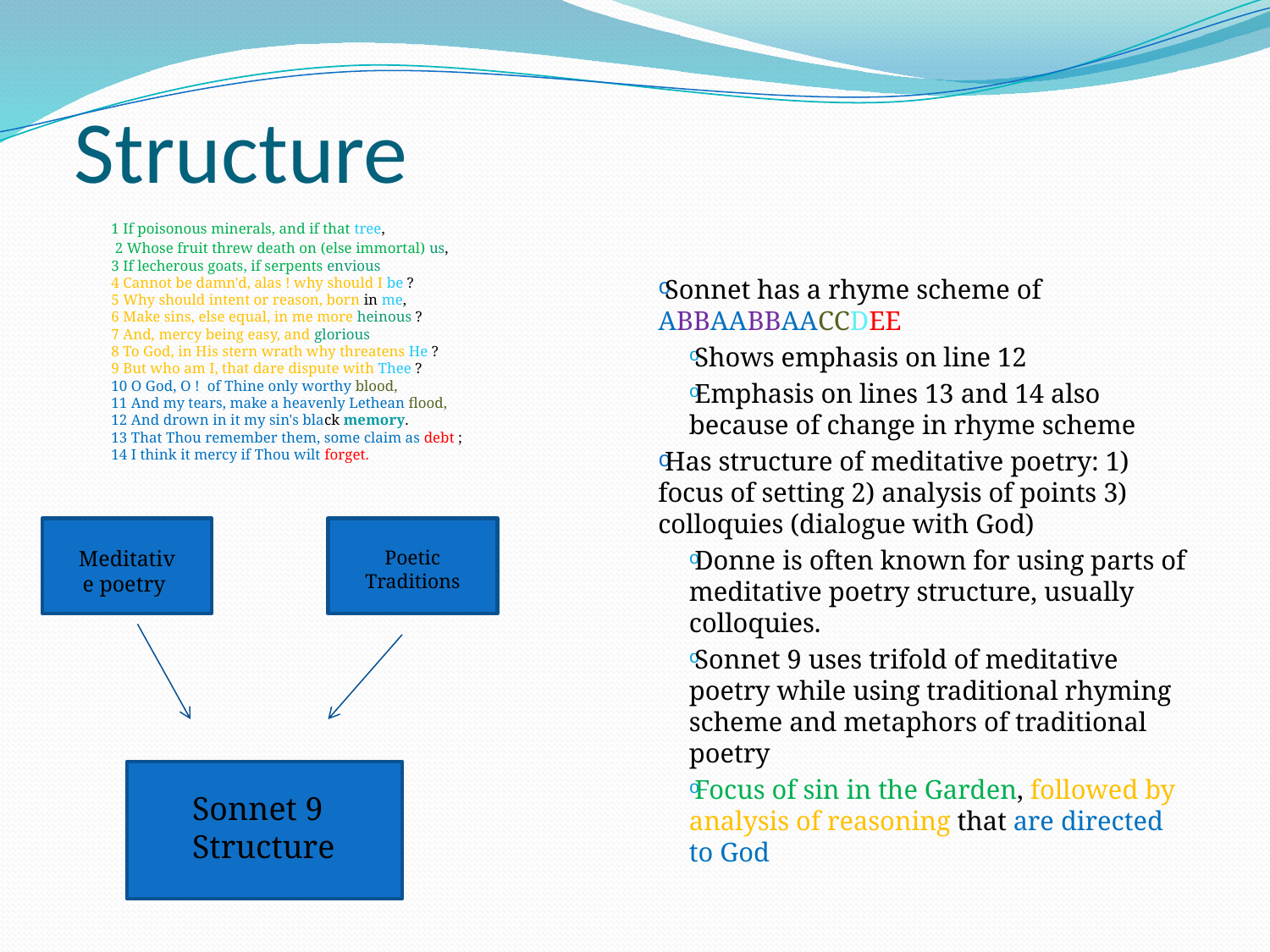

# Structure
	1 If poisonous minerals, and if that tree,
 2 Whose fruit threw death on (else immortal) us,
3 If lecherous goats, if serpents envious
4 Cannot be damn'd, alas ! why should I be ?
5 Why should intent or reason, born in me,
6 Make sins, else equal, in me more heinous ?
7 And, mercy being easy, and glorious
8 To God, in His stern wrath why threatens He ?
9 But who am I, that dare dispute with Thee ?
10 O God, O !  of Thine only worthy blood,
11 And my tears, make a heavenly Lethean flood,
12 And drown in it my sin's black memory.
13 That Thou remember them, some claim as debt ;
14 I think it mercy if Thou wilt forget.
Sonnet has a rhyme scheme of ABBAABBAACCDEE
Shows emphasis on line 12
Emphasis on lines 13 and 14 also  because of change in rhyme scheme
Has structure of meditative poetry: 1) focus of setting 2) analysis of points 3) colloquies (dialogue with God)
Donne is often known for using parts of meditative poetry structure, usually colloquies.
Sonnet 9 uses trifold of meditative poetry while using traditional rhyming scheme and metaphors of traditional poetry
Focus of sin in the Garden, followed by analysis of reasoning that are directed to God

Meditative poetry
Poetic Traditions

Sonnet 9 Structure